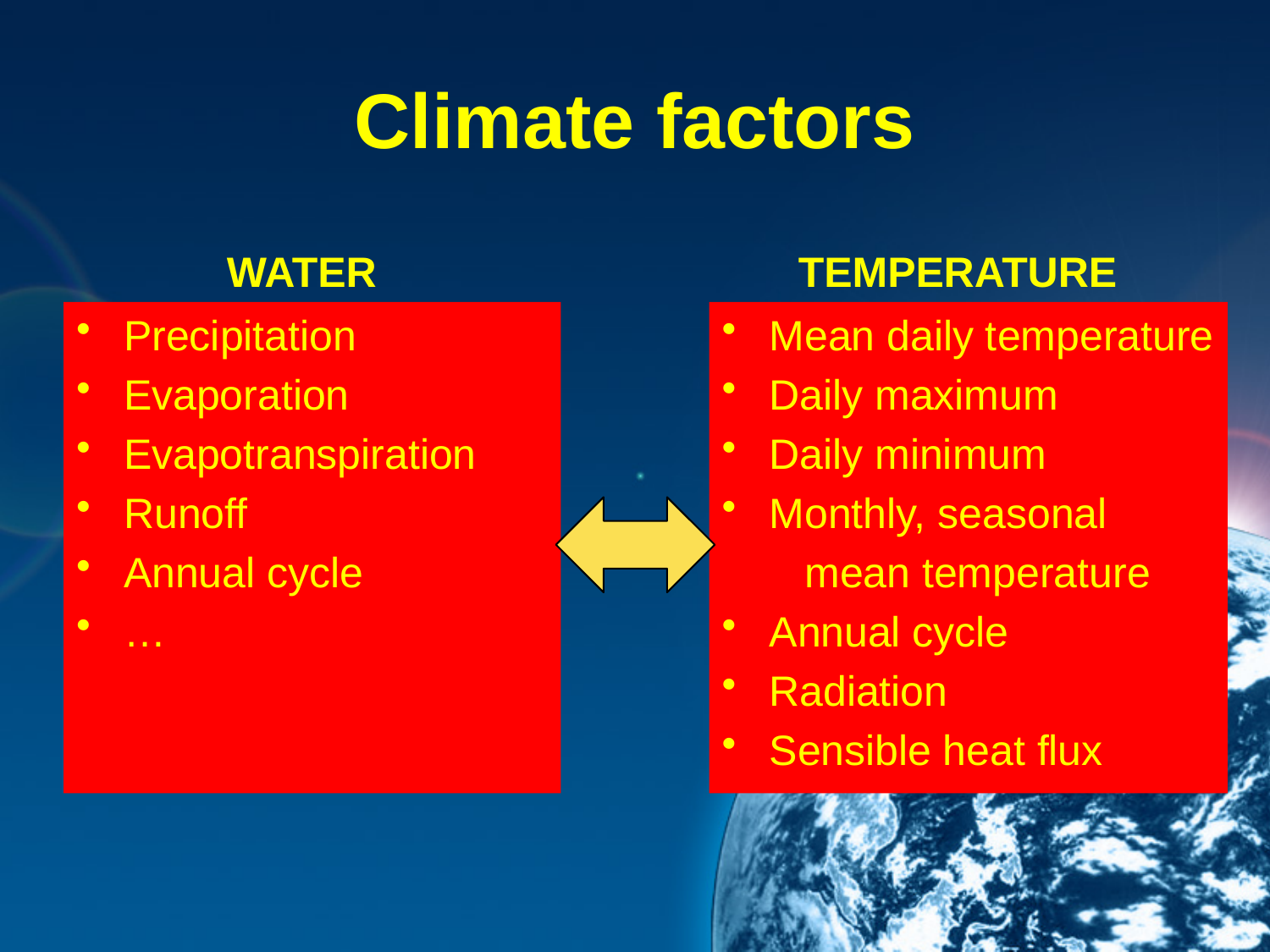

# Climate factors
WATER
TEMPERATURE
Precipitation
Evaporation
Evapotranspiration
Runoff
Annual cycle
…
Mean daily temperature
Daily maximum
Daily minimum
Monthly, seasonal
       mean temperature
Annual cycle
Radiation
Sensible heat flux